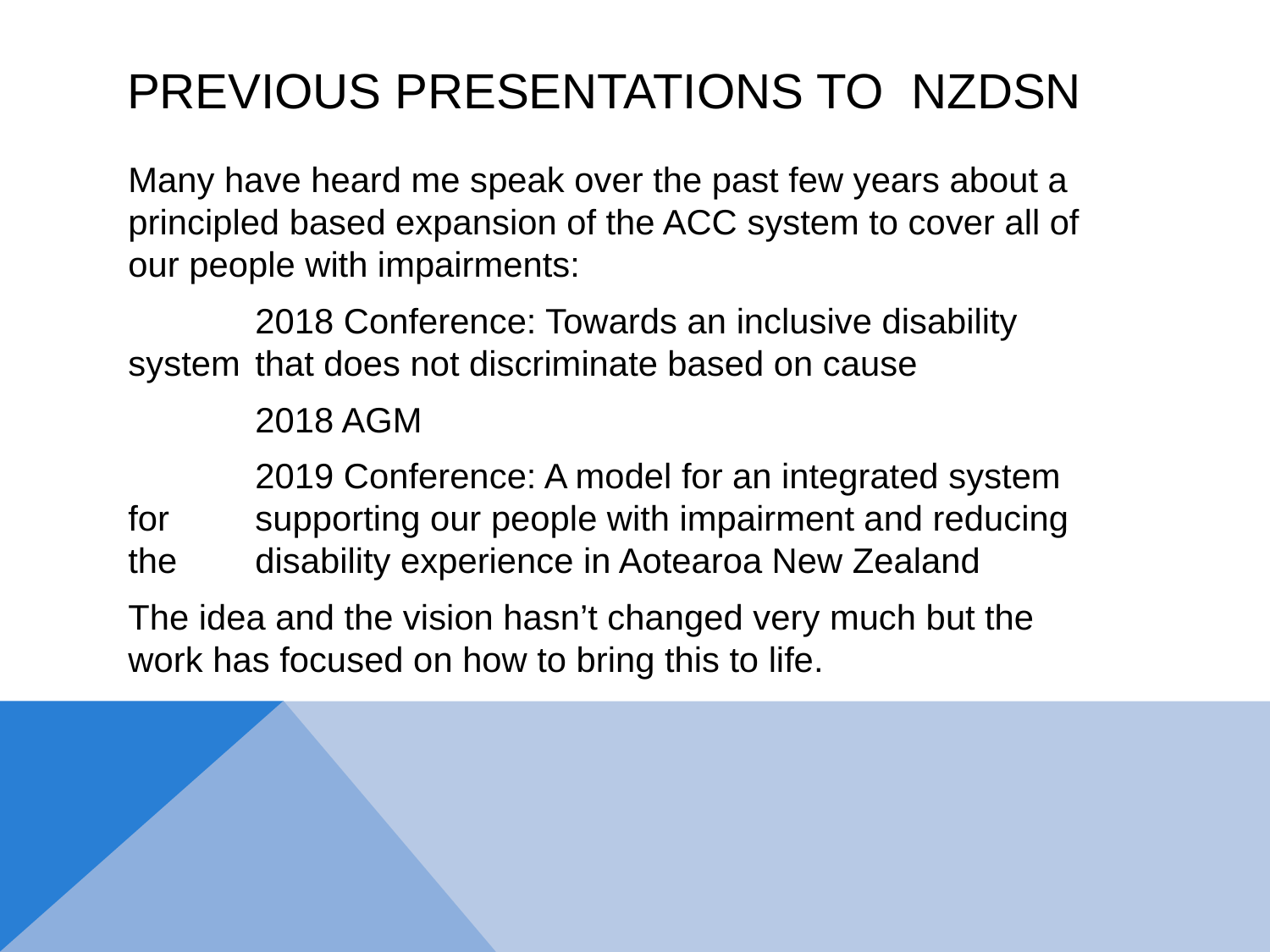

# Previous presentations to  NZDSN
	Many have heard me speak over the past few years about a principled based expansion of the ACC system to cover all of our people with impairments:
		2018 Conference: Towards an inclusive disability system 	that does not discriminate based on cause
		2018 AGM
		2019 Conference: A model for an integrated system for 	supporting our people with impairment and reducing the 	disability experience in Aotearoa New Zealand
	The idea and the vision hasn’t changed very much but the work has focused on how to bring this to life.